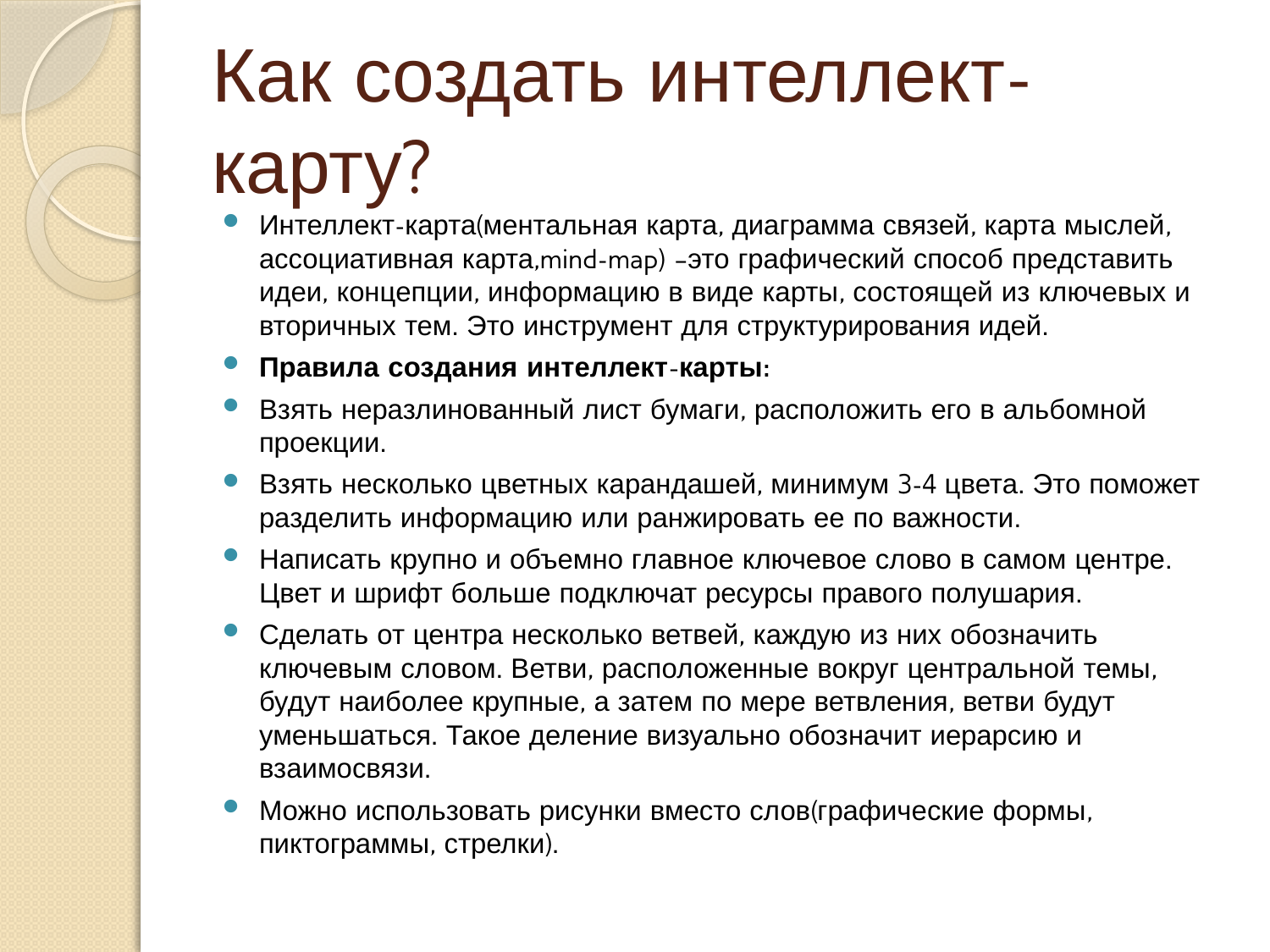

# Как создать интеллект-карту?
Интеллект-карта(ментальная карта, диаграмма связей, карта мыслей, ассоциативная карта,mind-map) –это графический способ представить идеи, концепции, информацию в виде карты, состоящей из ключевых и вторичных тем. Это инструмент для структурирования идей.
Правила создания интеллект-карты:
Взять неразлинованный лист бумаги, расположить его в альбомной проекции.
Взять несколько цветных карандашей, минимум 3-4 цвета. Это поможет разделить информацию или ранжировать ее по важности.
Написать крупно и объемно главное ключевое слово в самом центре. Цвет и шрифт больше подключат ресурсы правого полушария.
Сделать от центра несколько ветвей, каждую из них обозначить ключевым словом. Ветви, расположенные вокруг центральной темы, будут наиболее крупные, а затем по мере ветвления, ветви будут уменьшаться. Такое деление визуально обозначит иерарсию и взаимосвязи.
Можно использовать рисунки вместо слов(графические формы, пиктограммы, стрелки).